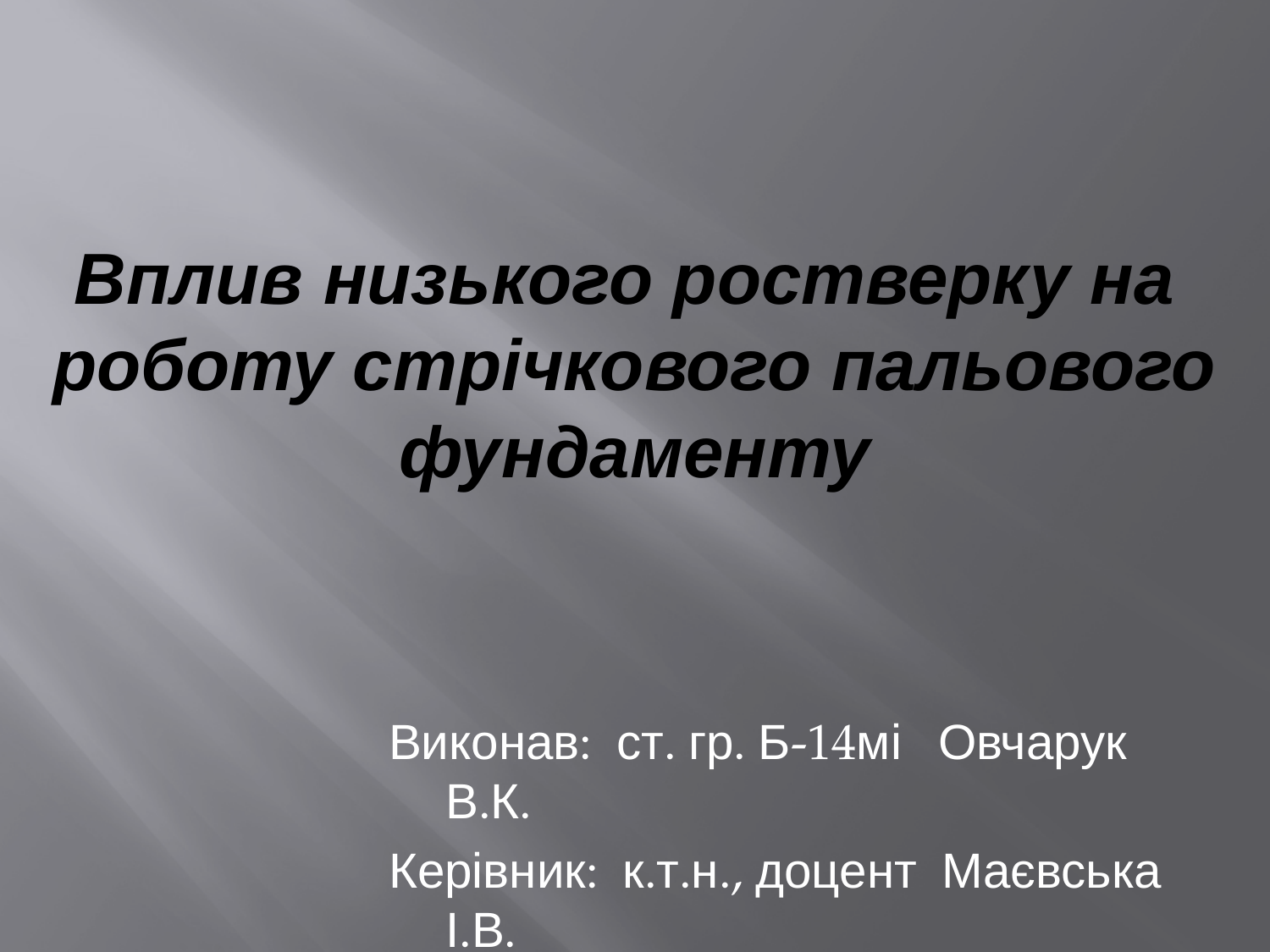

# Вплив низького ростверку на роботу стрічкового пальового фундаменту
Виконав:  ст. гр. Б-14мі   Овчарук  В.К.
Керівник:  к.т.н., доцент  Маєвська І.В.